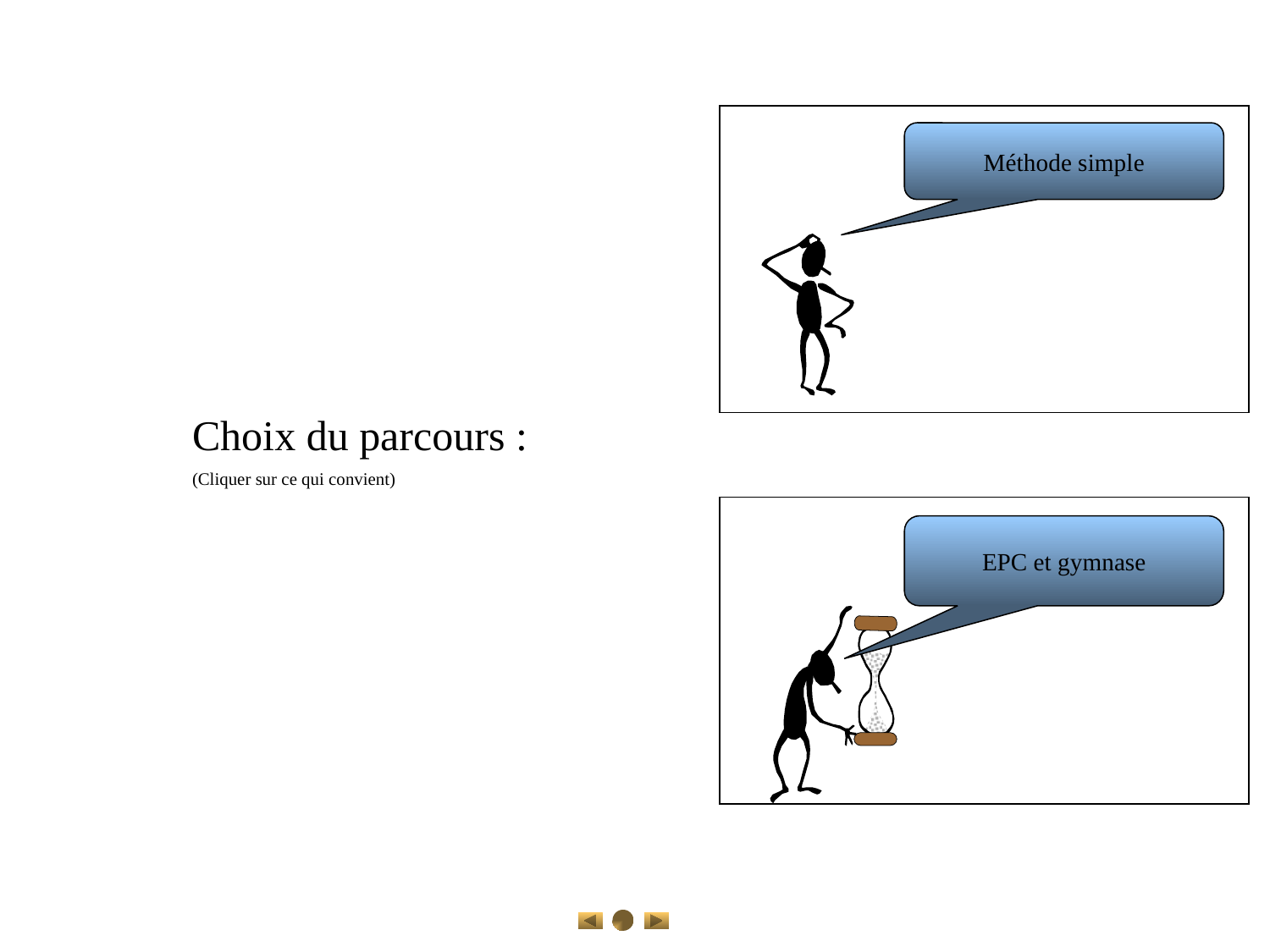

Méthode simple

Choix du parcours :
(Cliquer sur ce qui convient)

EPC et gymnase